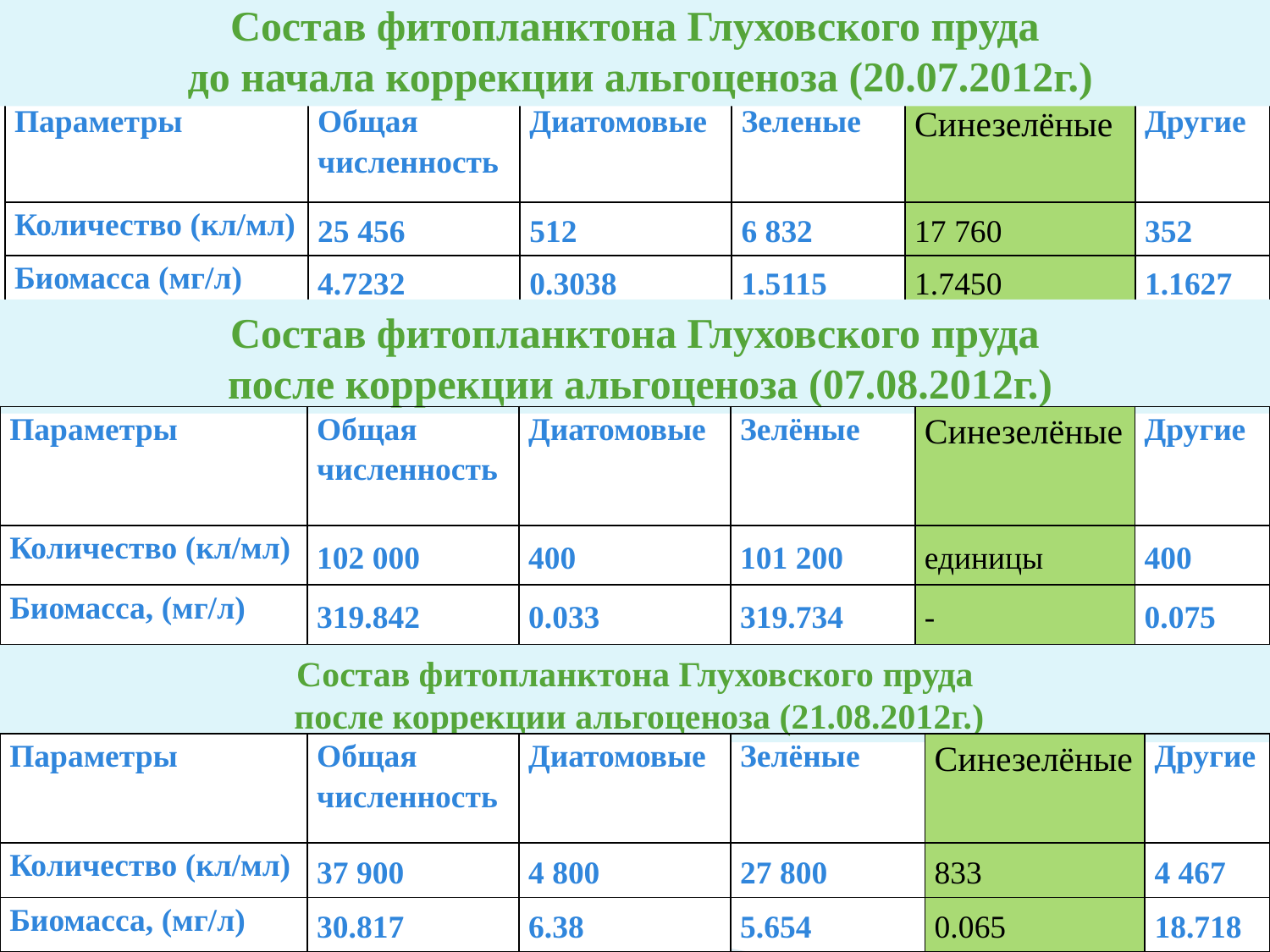

Состав фитопланктона Глуховского пруда
 до начала коррекции альгоценоза (20.07.2012г.)
| Параметры | Общая численность | Диатомовые | Зеленые | Синезелёные | Другие |
| --- | --- | --- | --- | --- | --- |
| Количество (кл/мл) | 25 456 | 512 | 6 832 | 17 760 | 352 |
| Биомасса (мг/л) | 4.7232 | 0.3038 | 1.5115 | 1.7450 | 1.1627 |
Состав фитопланктона Глуховского пруда
 после коррекции альгоценоза (07.08.2012г.)
| Параметры | Общая численность | Диатомовые | Зелёные | Синезелёные | Другие |
| --- | --- | --- | --- | --- | --- |
| Количество (кл/мл) | 102 000 | 400 | 101 200 | единицы | 400 |
| Биомасса, (мг/л) | 319.842 | 0.033 | 319.734 | - | 0.075 |
Состав фитопланктона Глуховского пруда
 после коррекции альгоценоза (21.08.2012г.)
| Параметры | Общая численность | Диатомовые | Зелёные | Синезелёные | Другие |
| --- | --- | --- | --- | --- | --- |
| Количество (кл/мл) | 37 900 | 4 800 | 27 800 | 833 | 4 467 |
| Биомасса, (мг/л) | 30.817 | 6.38 | 5.654 | 0.065 | 18.718 |